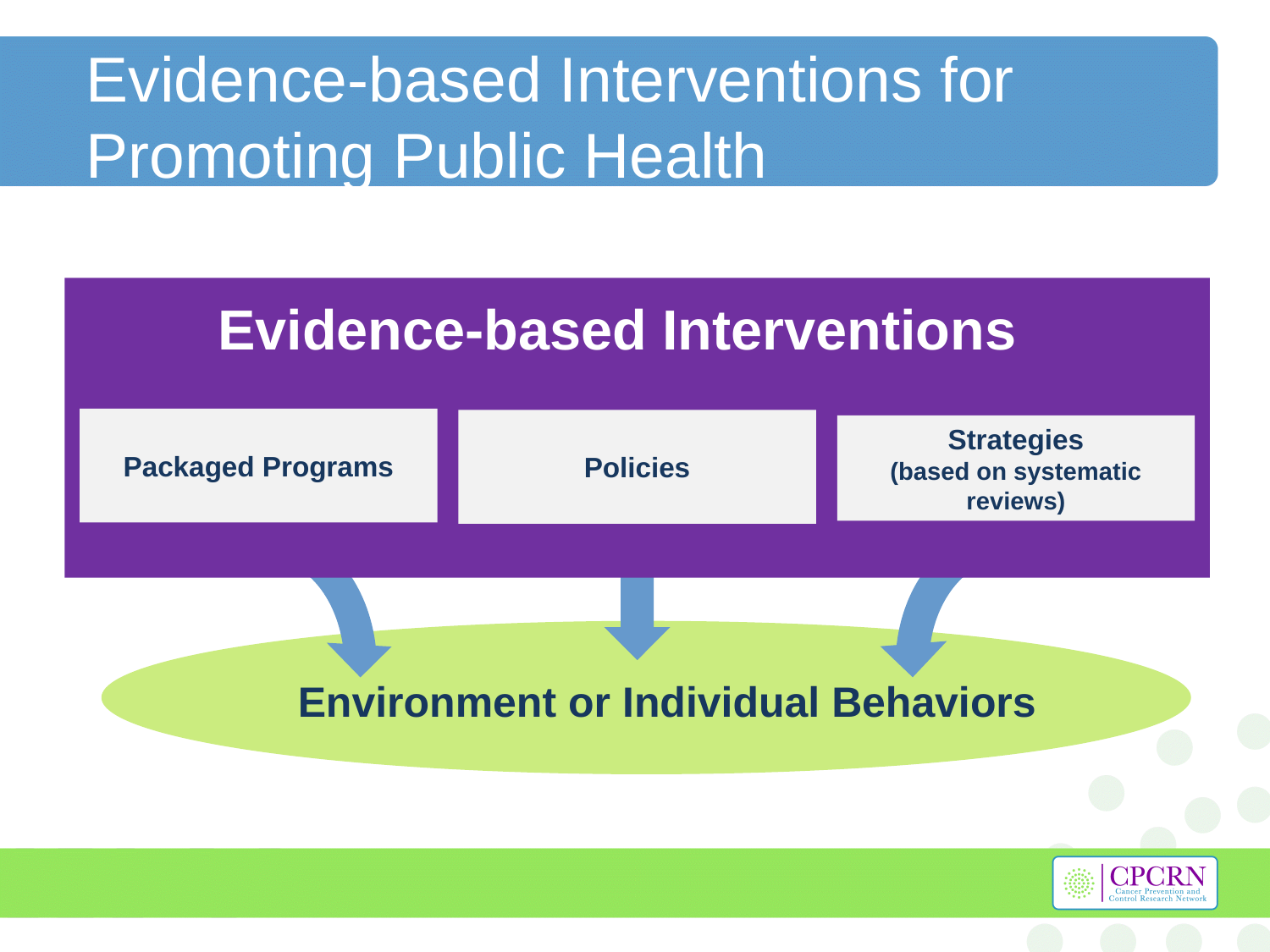

# Evidence-based Interventions for Promoting Public Health

Policies

Environment or Individual Behaviors
Evidence-based Interventions

Packaged Programs

Strategies
(based on systematic reviews)